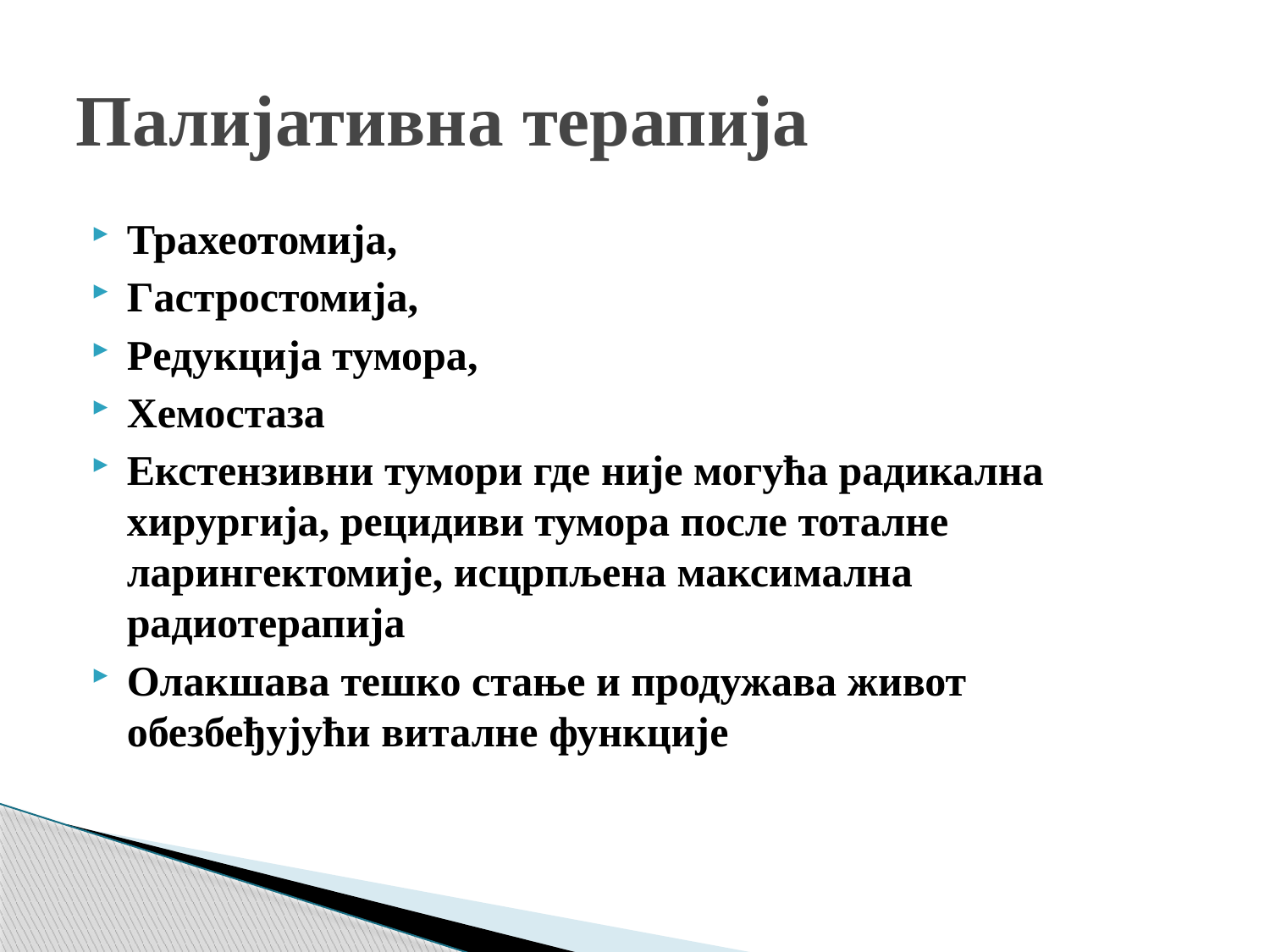

# Палијативна терапија
Трахеотомија,
Гастростомија,
Редукција тумора,
Хемостаза
Екстензивни тумори где није могућа радикална хирургија, рецидиви тумора после тоталне ларингектомије, исцрпљена максимална радиотерапија
Олакшава тешко стање и продужава живот обезбеђујући виталне функције